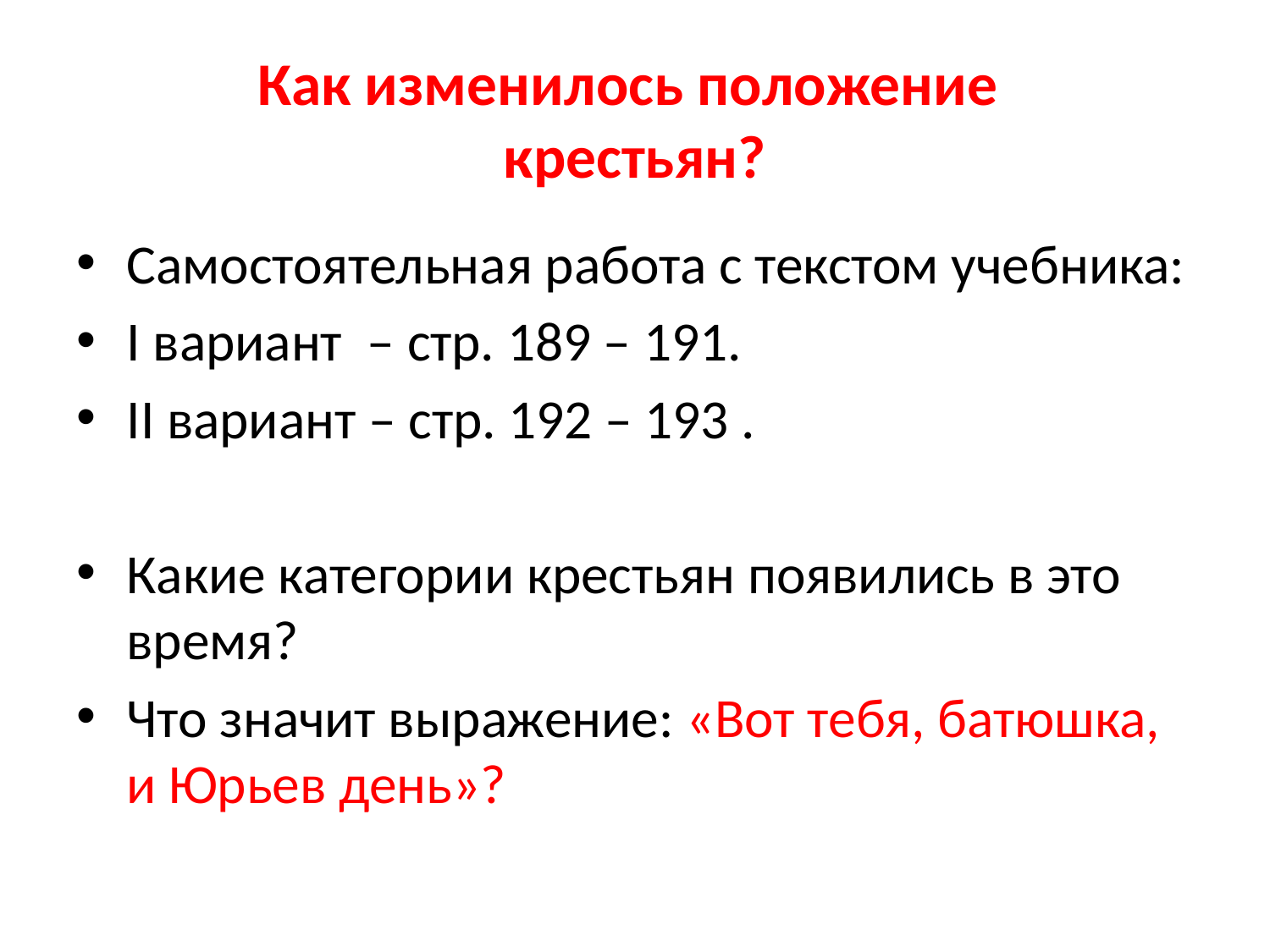

# Как изменилось положение крестьян?
Самостоятельная работа с текстом учебника:
I вариант  – стр. 189 – 191.
II вариант – стр. 192 – 193 .

Какие категории крестьян появились в это время?
Что значит выражение: «Вот тебя, батюшка, и Юрьев день»?